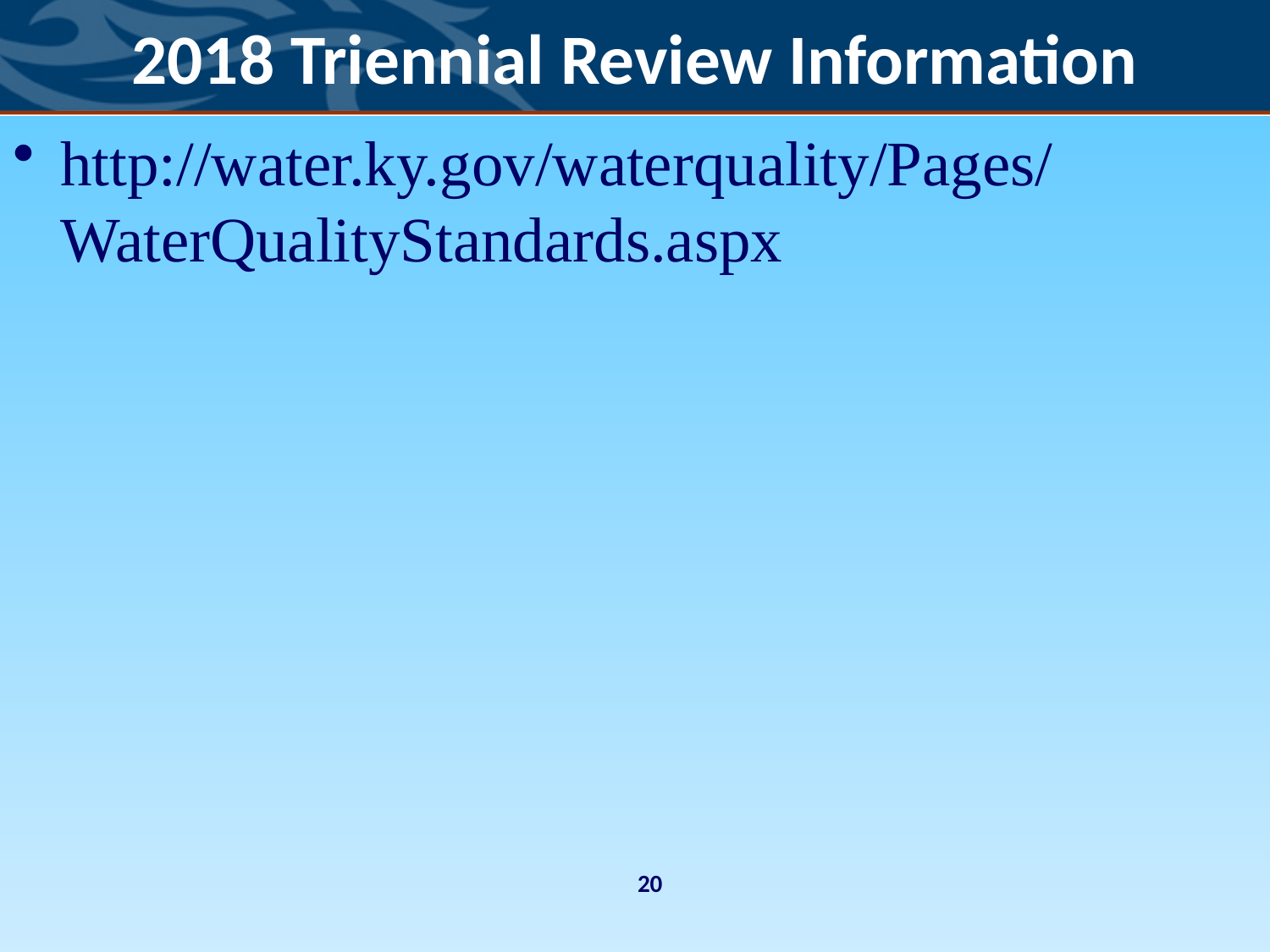

# 2018 Triennial Review Information
http://water.ky.gov/waterquality/Pages/WaterQualityStandards.aspx
20